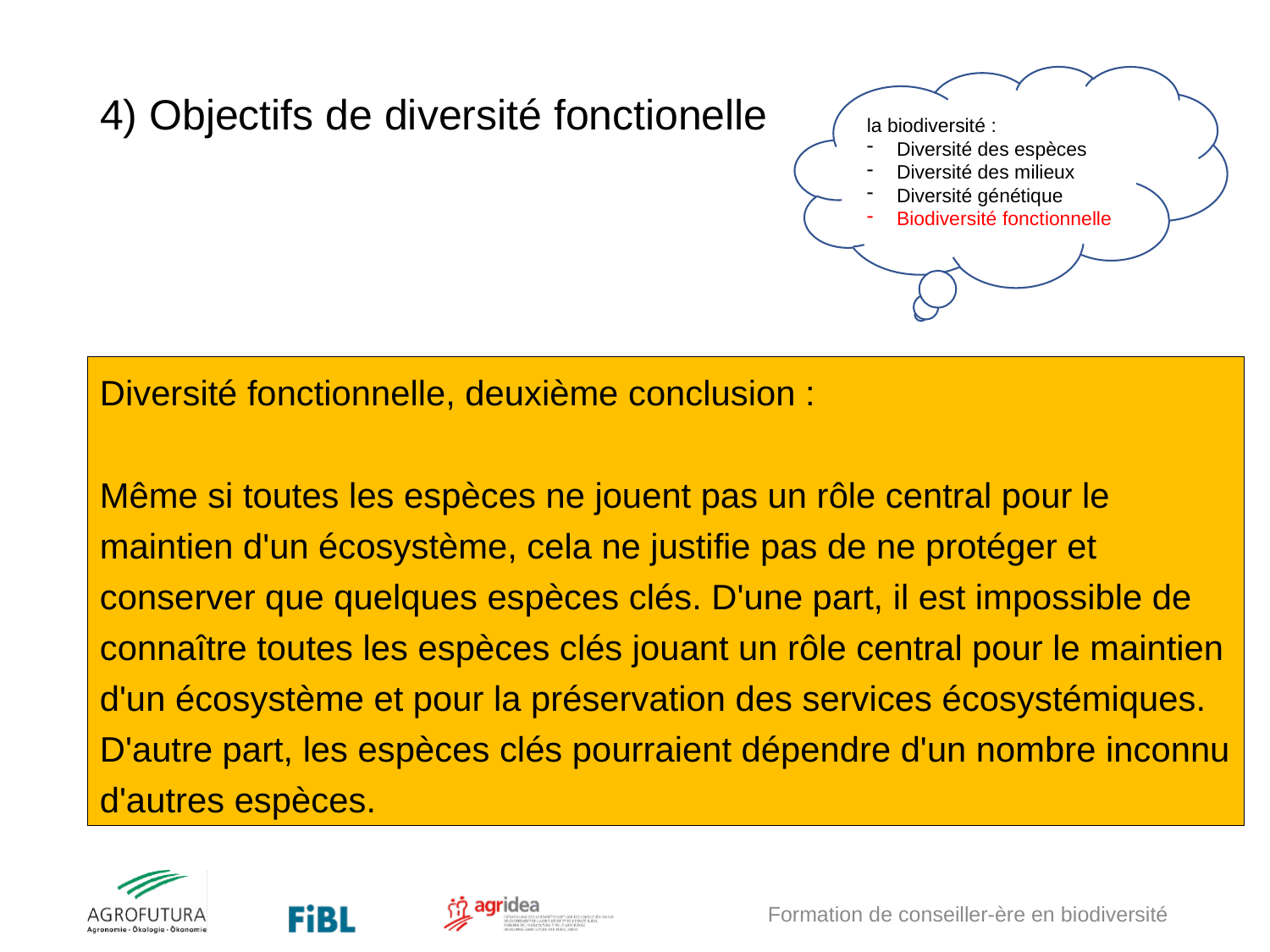

# 4) Objectifs de diversité fonctionelle
la biodiversité :
Diversité des espèces
Diversité des milieux
Diversité génétique
Biodiversité fonctionnelle
Diversité fonctionnelle, deuxième conclusion :

Même si toutes les espèces ne jouent pas un rôle central pour le maintien d'un écosystème, cela ne justifie pas de ne protéger et conserver que quelques espèces clés. D'une part, il est impossible de connaître toutes les espèces clés jouant un rôle central pour le maintien d'un écosystème et pour la préservation des services écosystémiques. D'autre part, les espèces clés pourraient dépendre d'un nombre inconnu d'autres espèces.
Formation de conseiller-ère en biodiversité